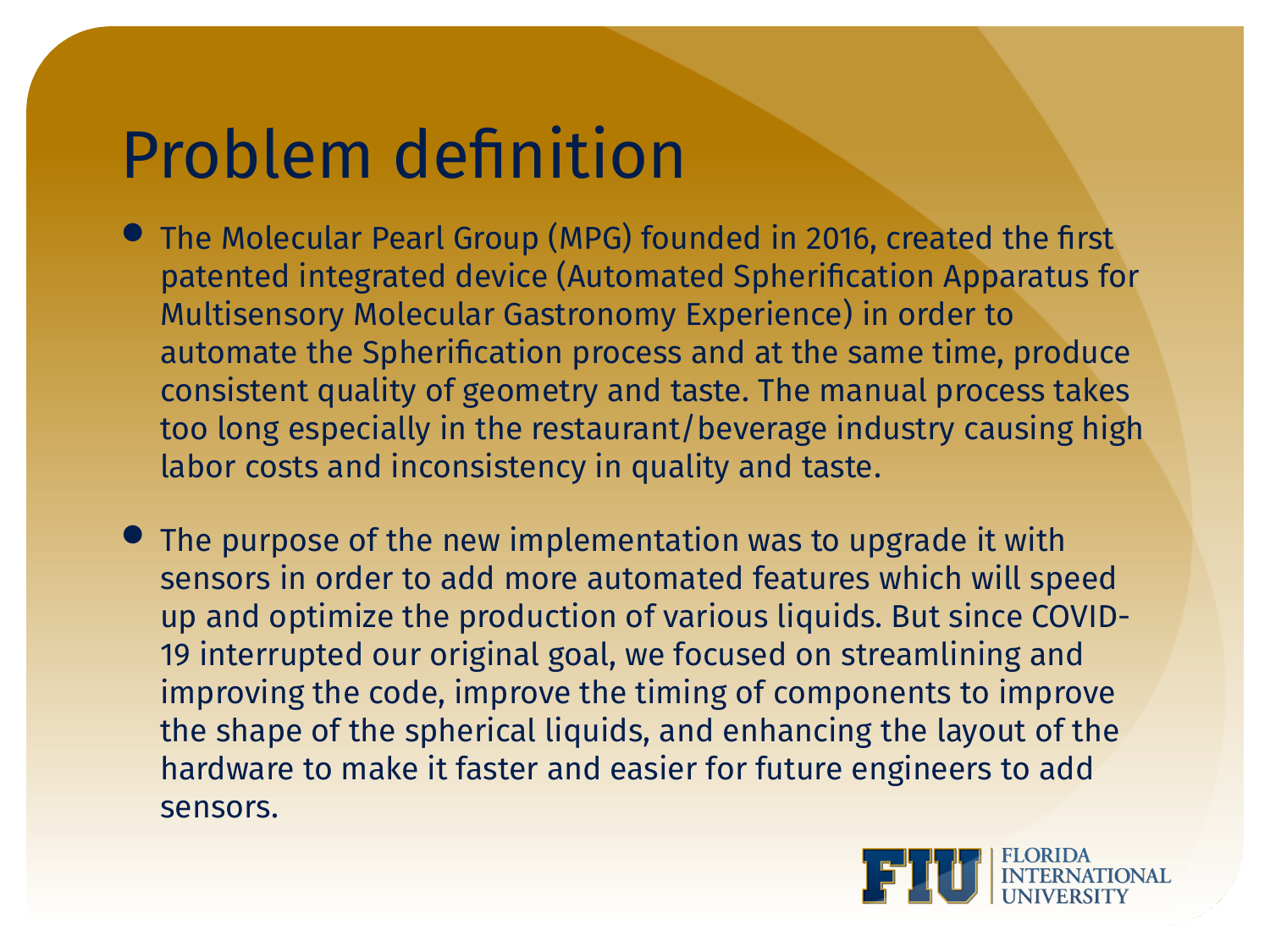

# Problem definition
The Molecular Pearl Group (MPG) founded in 2016, created the first patented integrated device (Automated Spherification Apparatus for Multisensory Molecular Gastronomy Experience) in order to automate the Spherification process and at the same time, produce consistent quality of geometry and taste. The manual process takes too long especially in the restaurant/beverage industry causing high labor costs and inconsistency in quality and taste.
The purpose of the new implementation was to upgrade it with sensors in order to add more automated features which will speed up and optimize the production of various liquids. But since COVID-19 interrupted our original goal, we focused on streamlining and improving the code, improve the timing of components to improve the shape of the spherical liquids, and enhancing the layout of the hardware to make it faster and easier for future engineers to add sensors.